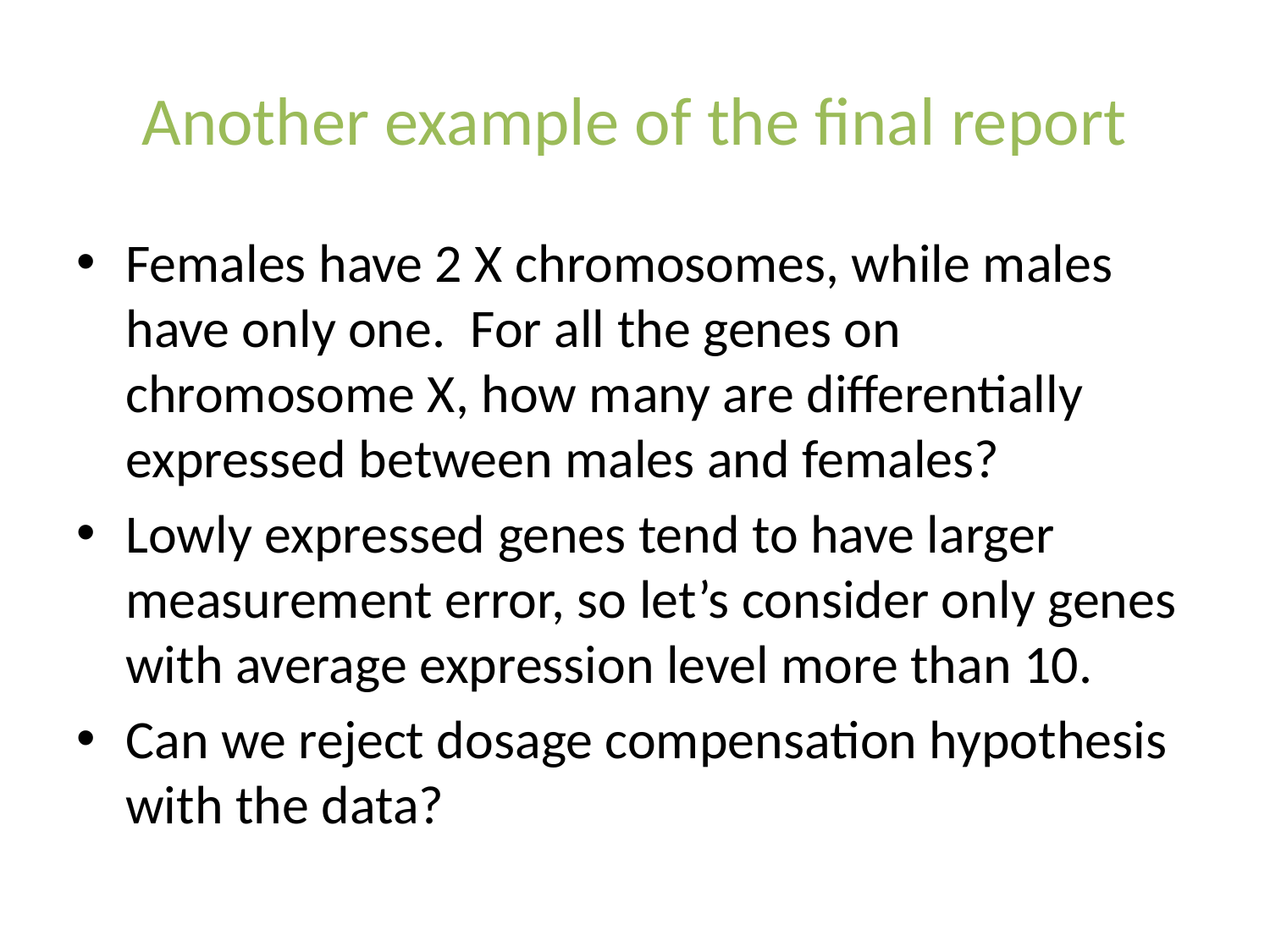

# Another example of the final report
Females have 2 X chromosomes, while males have only one.  For all the genes on chromosome X, how many are differentially expressed between males and females?
Lowly expressed genes tend to have larger measurement error, so let’s consider only genes with average expression level more than 10.
Can we reject dosage compensation hypothesis with the data?